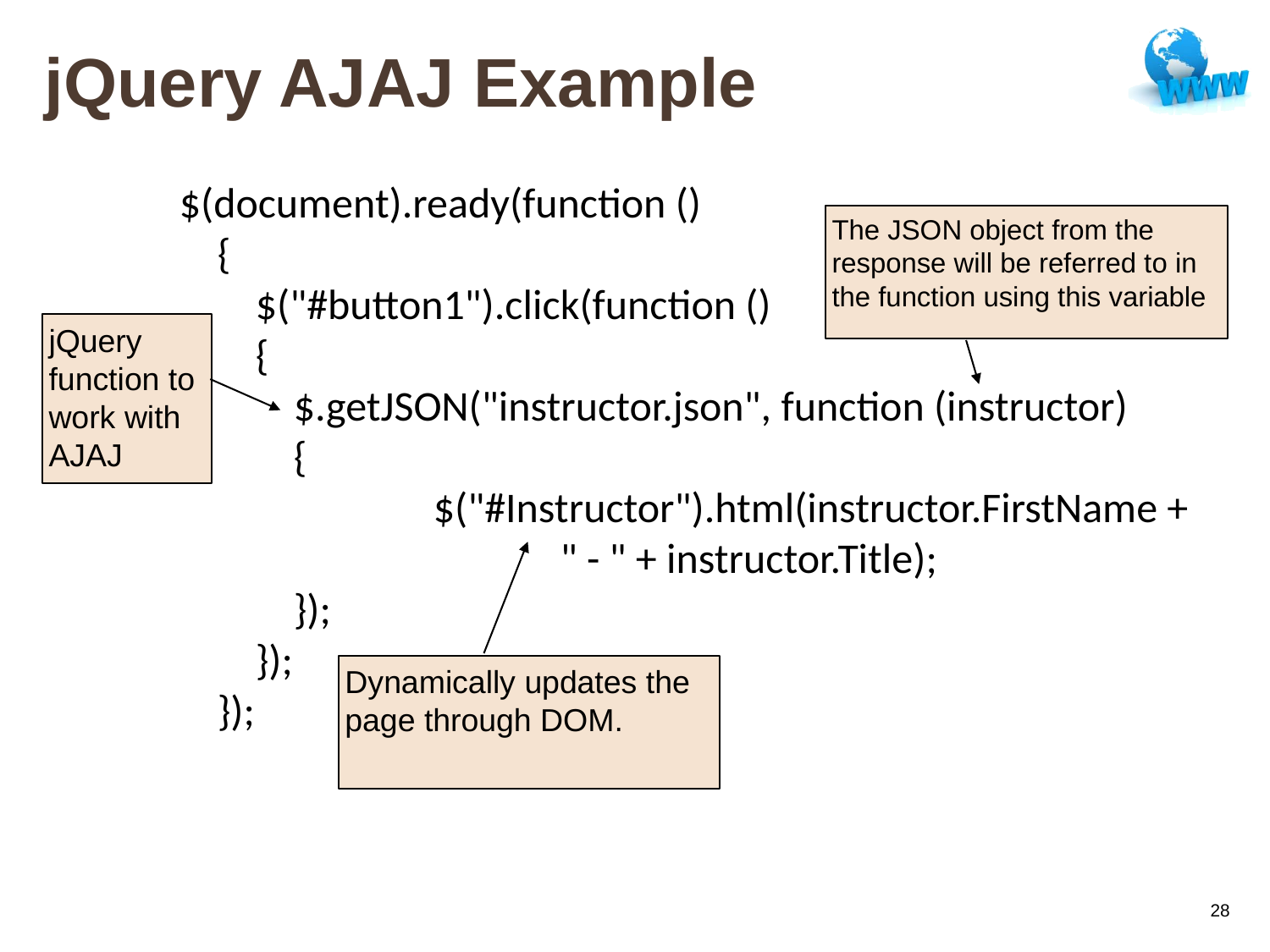

# jQuery AJAJ Example
$(document).ready(function ()
    {
        $("#button1").click(function ()
        {
            $.getJSON("instructor.json", function (instructor)
            {
		$("#Instructor").html(instructor.FirstName + 			" - " + instructor.Title);
            });
        });
    });
The JSON object from the response will be referred to in the function using this variable
jQuery function to work with AJAJ
Dynamically updates the page through DOM.
28